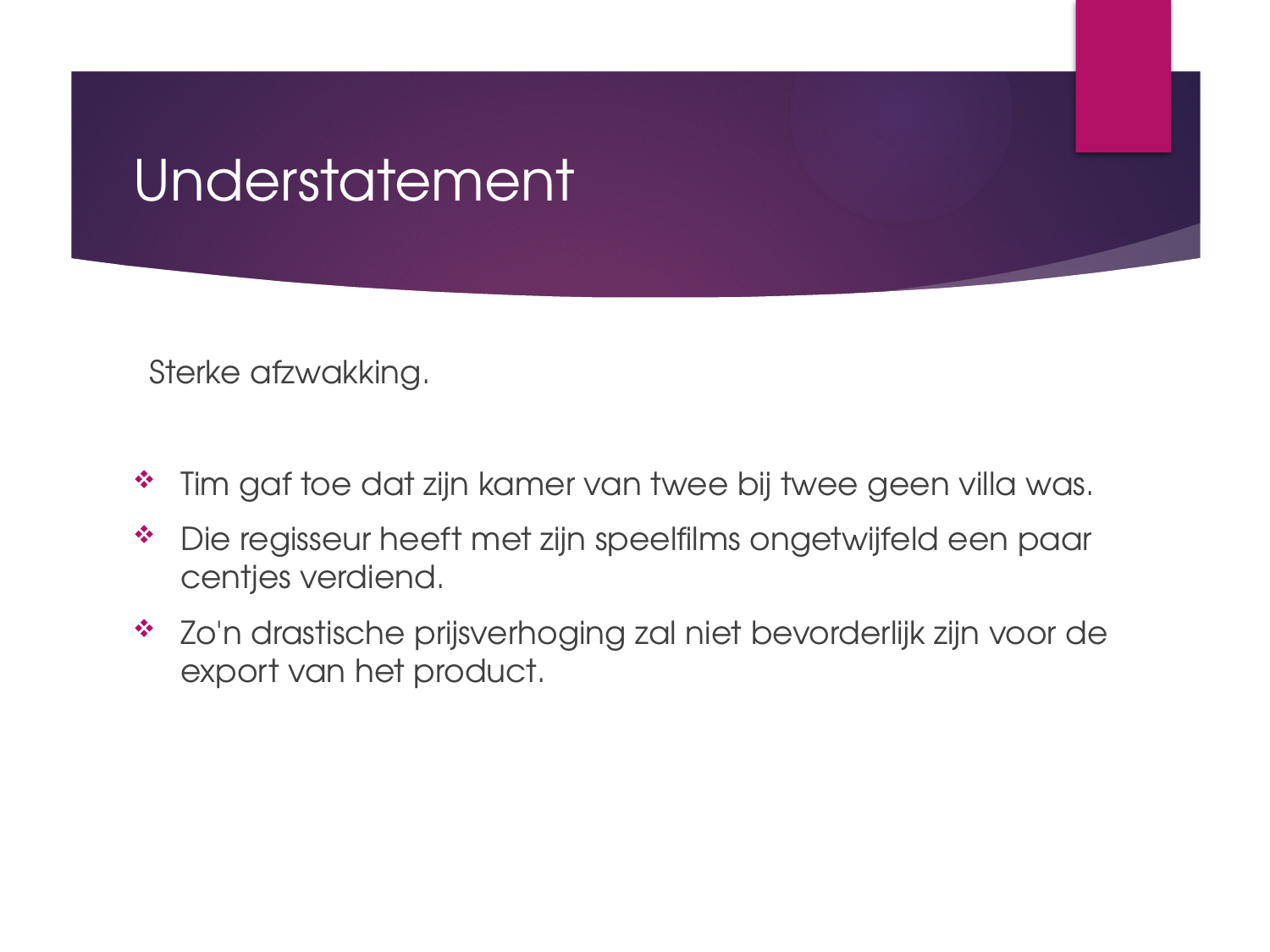

# Understatement
Sterke afzwakking.

Tim gaf toe dat zijn kamer van twee bij twee geen villa was.
Die regisseur heeft met zijn speelfilms ongetwijfeld een paar centjes verdiend.
Zo'n drastische prijsverhoging zal niet bevorderlijk zijn voor de export van het product.